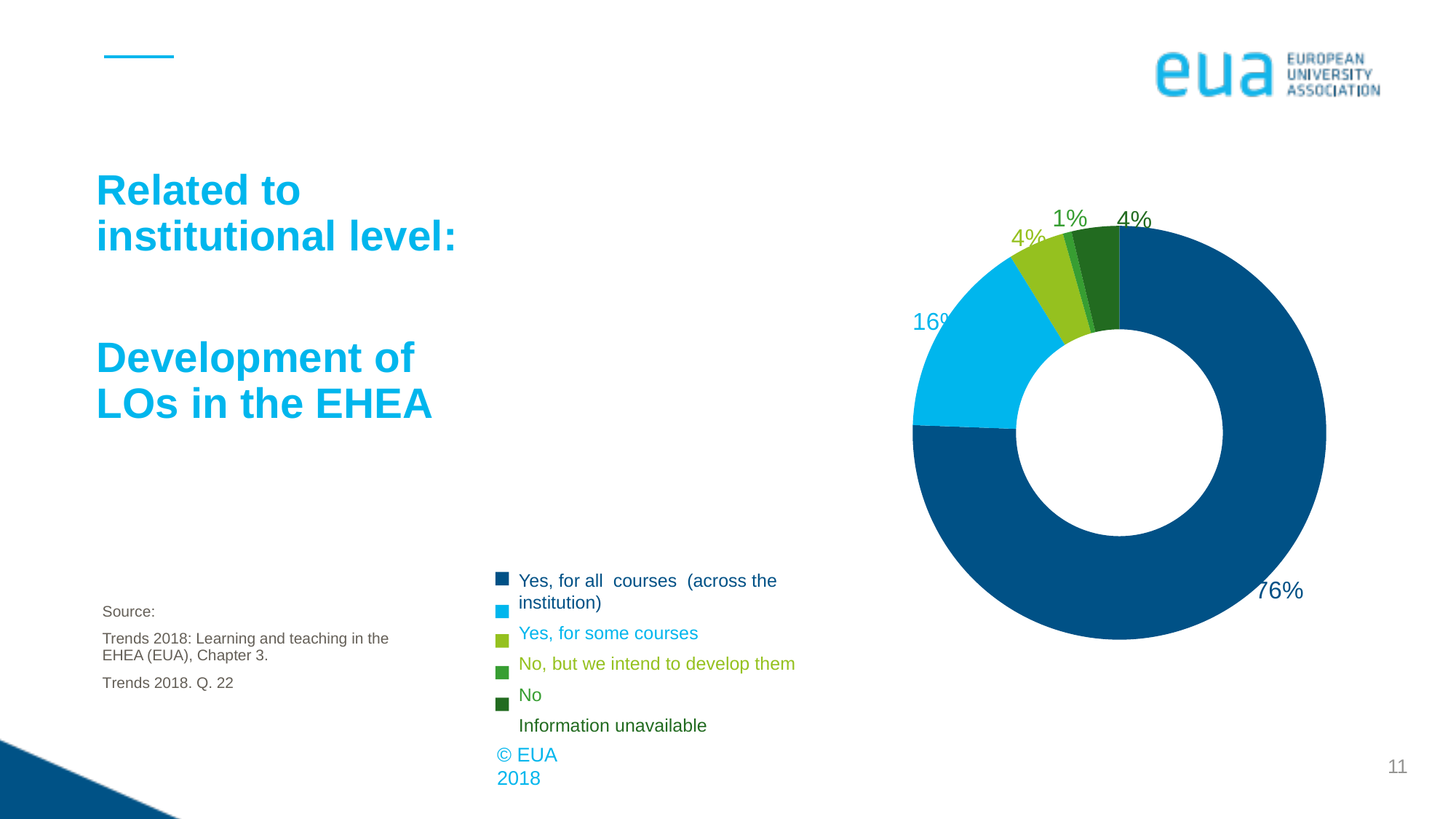

### Chart

| Category | Learning outcomes developed |
|---|---|
| Yes, for all  courses  (across the institution) | 0.7559322033898305 |
| Yes, for some courses | 0.15593220338983052 |
| No, but we intend to develop them | 0.04406779661016949 |
| No | 0.006779661016949152 |
| Information unavailable | 0.03728813559322034 |
Related to institutional level:

Development of LOs in the EHEA
Yes, for all  courses  (across the institution)
Yes, for some courses
No, but we intend to develop them
No
Information unavailable

Source:
Trends 2018: Learning and teaching in the EHEA (EUA), Chapter 3.
Trends 2018. Q. 22

11